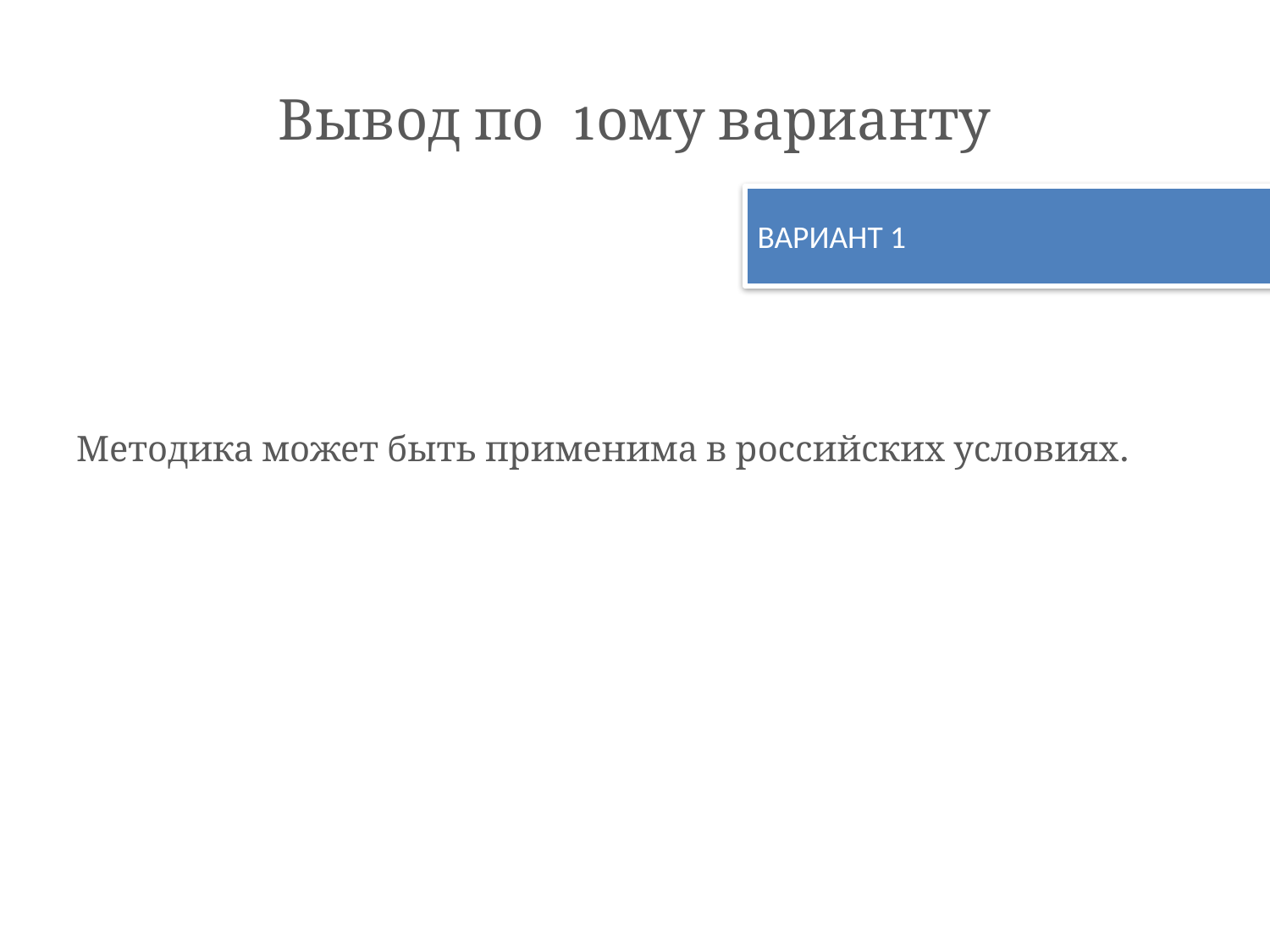

# Вывод по  1ому варианту
ВАРИАНТ 1

Методика может быть применима в российских условиях.